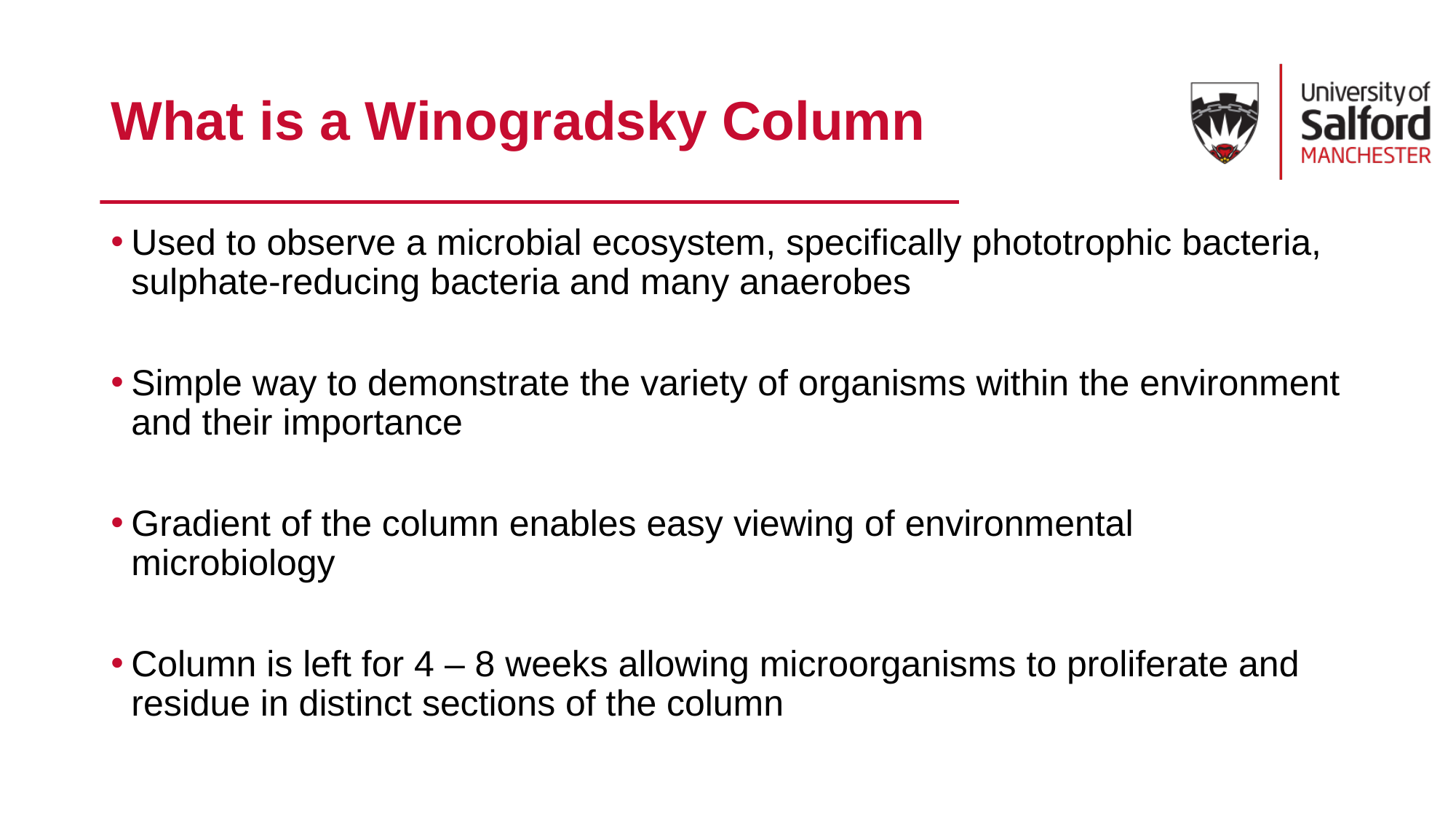

# What is a Winogradsky Column
Used to observe a microbial ecosystem, specifically phototrophic bacteria, sulphate-reducing bacteria and many anaerobes

Simple way to demonstrate the variety of organisms within the environment and their importance

Gradient of the column enables easy viewing of environmental microbiology

Column is left for 4 – 8 weeks allowing microorganisms to proliferate and residue in distinct sections of the column